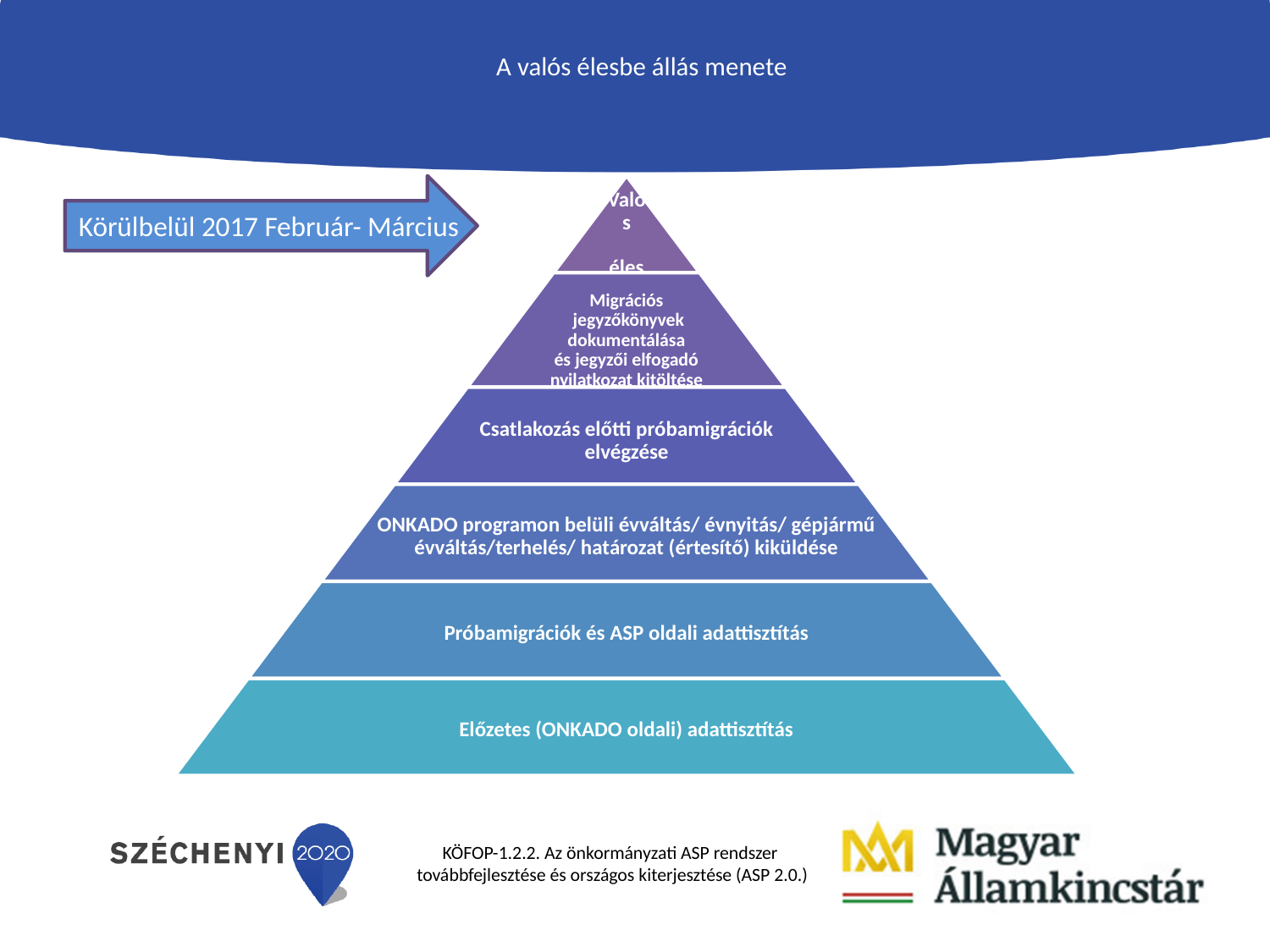

# A valós élesbe állás menete

Valós
 élesbe állás
Migrációs
 jegyzőkönyvek dokumentálása
és jegyzői elfogadó nyilatkozat kitöltése
Csatlakozás előtti próbamigrációk elvégzése
ONKADO programon belüli évváltás/ évnyitás/ gépjármű évváltás/terhelés/ határozat (értesítő) kiküldése
Próbamigrációk és ASP oldali adattisztítás
Előzetes (ONKADO oldali) adattisztítás
Körülbelül 2017 Február- Március